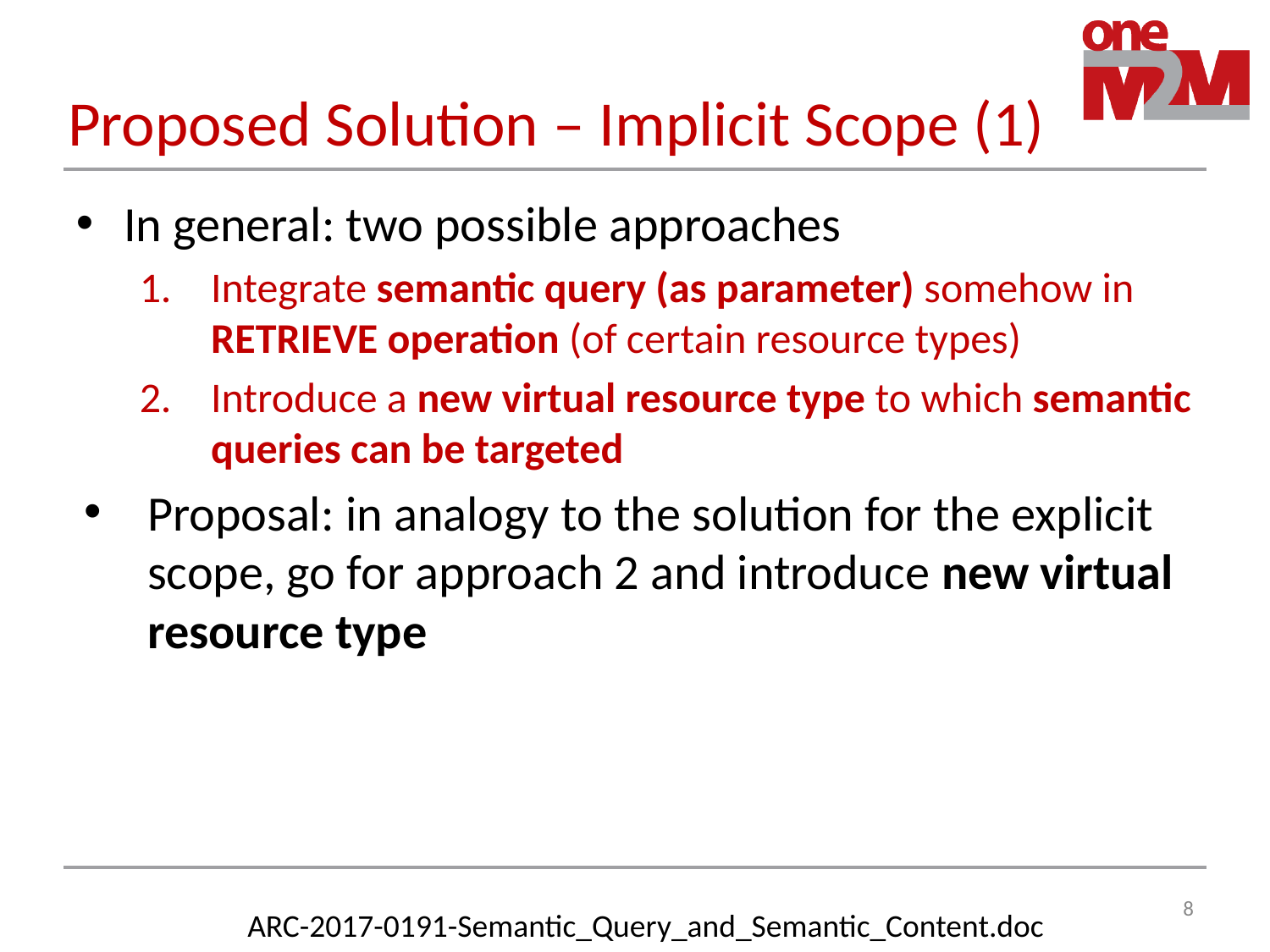

Proposed Solution – Implicit Scope (1)
In general: two possible approaches
Integrate semantic query (as parameter) somehow in RETRIEVE operation (of certain resource types)
Introduce a new virtual resource type to which semantic queries can be targeted
Proposal: in analogy to the solution for the explicit scope, go for approach 2 and introduce new virtual resource type
8
ARC-2017-0191-Semantic_Query_and_Semantic_Content.doc